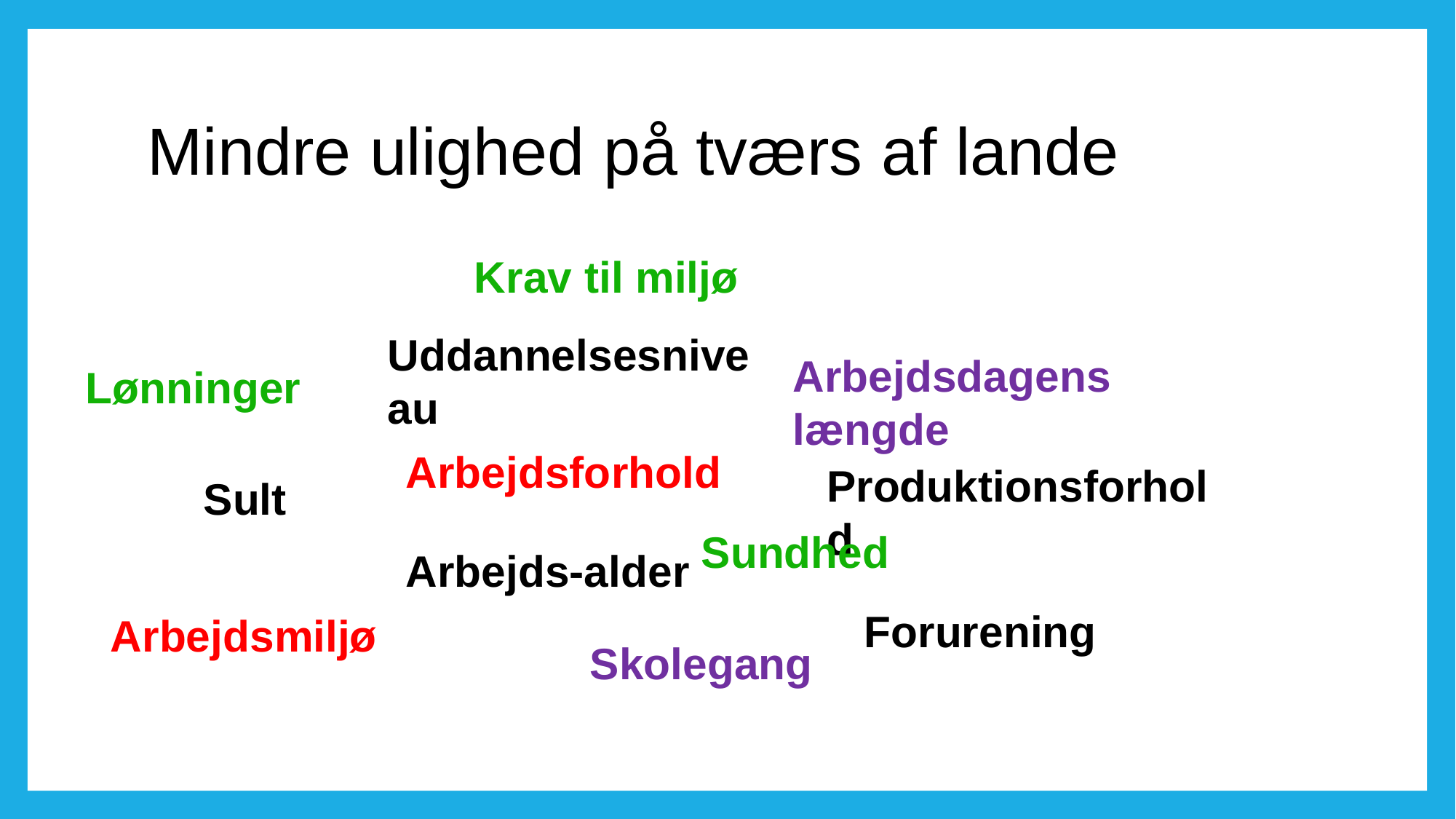

# Mindre ulighed på tværs af lande
Krav til miljø
Uddannelsesniveau
Arbejdsdagens længde
Lønninger
Arbejdsforhold
Produktionsforhold
Sult
Sundhed
Arbejds-alder
Forurening
Arbejdsmiljø
Skolegang